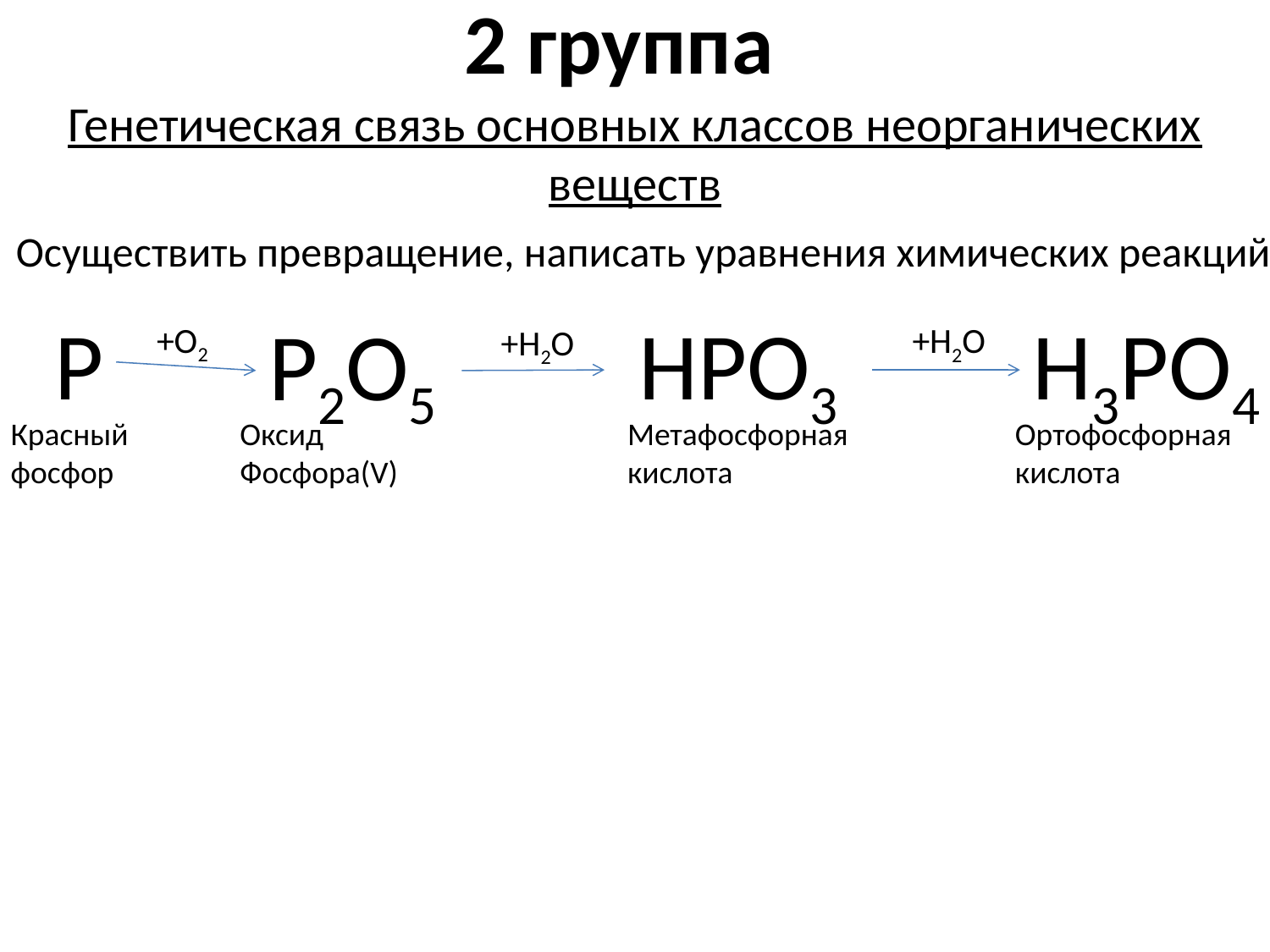

# 2 группа
Генетическая связь основных классов неорганических
веществ
Осуществить превращение, написать уравнения химических реакций.
P
 HPO3
H3PO4
P2O5
+O2
+H2O
+H2O
Оксид
Фосфора(V)
Красный
фосфор
Метафосфорная
кислота
Ортофосфорная
кислота